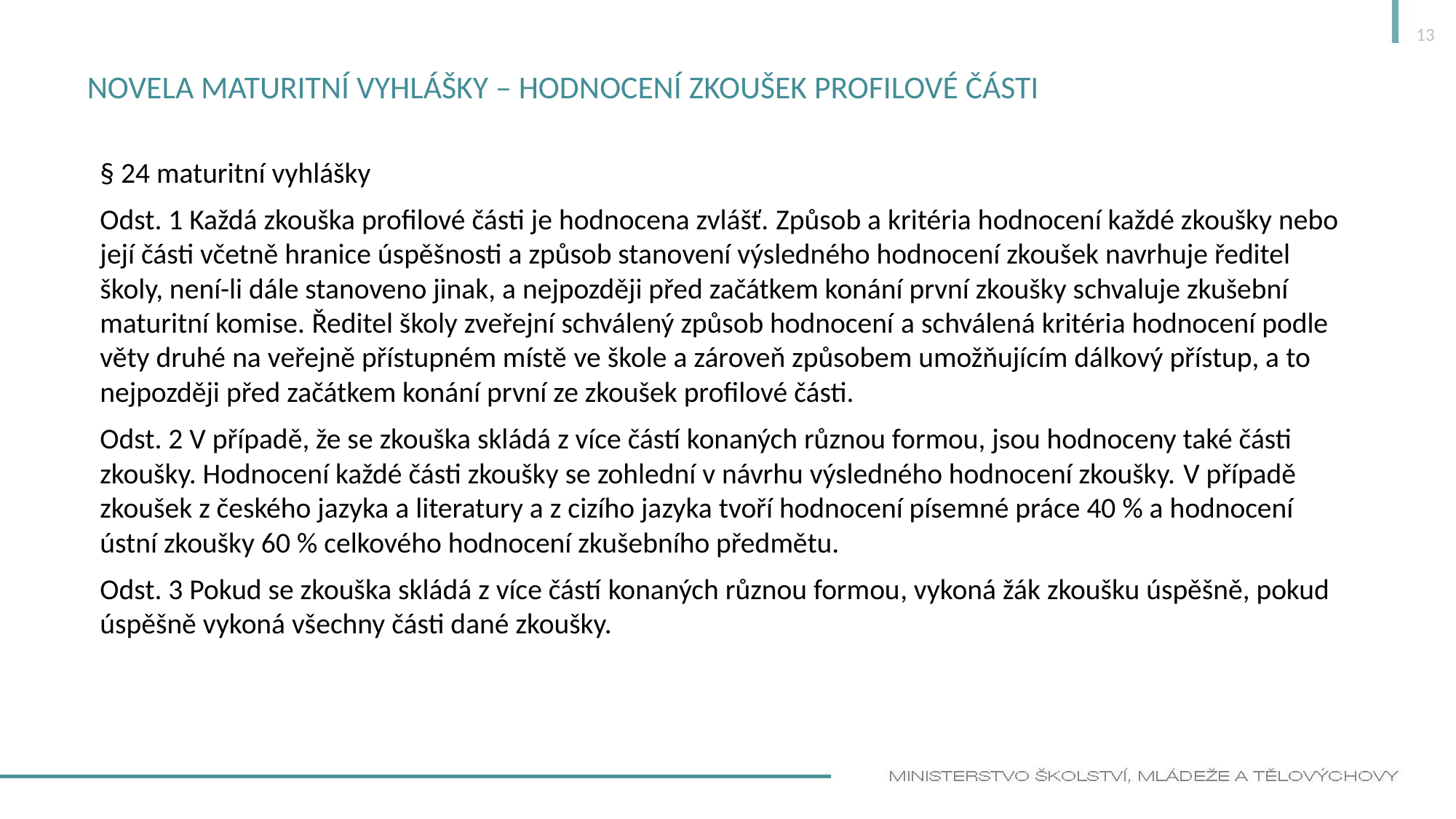

13
# Novela maturitní vyhlášky – hodnocení zkoušek profilové části
§ 24 maturitní vyhlášky
Odst. 1 Každá zkouška profilové části je hodnocena zvlášť. Způsob a kritéria hodnocení každé zkoušky nebo její části včetně hranice úspěšnosti a způsob stanovení výsledného hodnocení zkoušek navrhuje ředitel školy, není-li dále stanoveno jinak, a nejpozději před začátkem konání první zkoušky schvaluje zkušební maturitní komise. Ředitel školy zveřejní schválený způsob hodnocení a schválená kritéria hodnocení podle věty druhé na veřejně přístupném místě ve škole a zároveň způsobem umožňujícím dálkový přístup, a to nejpozději před začátkem konání první ze zkoušek profilové části.
Odst. 2 V případě, že se zkouška skládá z více částí konaných různou formou, jsou hodnoceny také části zkoušky. Hodnocení každé části zkoušky se zohlední v návrhu výsledného hodnocení zkoušky. V případě zkoušek z českého jazyka a literatury a z cizího jazyka tvoří hodnocení písemné práce 40 % a hodnocení ústní zkoušky 60 % celkového hodnocení zkušebního předmětu.
Odst. 3 Pokud se zkouška skládá z více částí konaných různou formou, vykoná žák zkoušku úspěšně, pokud úspěšně vykoná všechny části dané zkoušky.